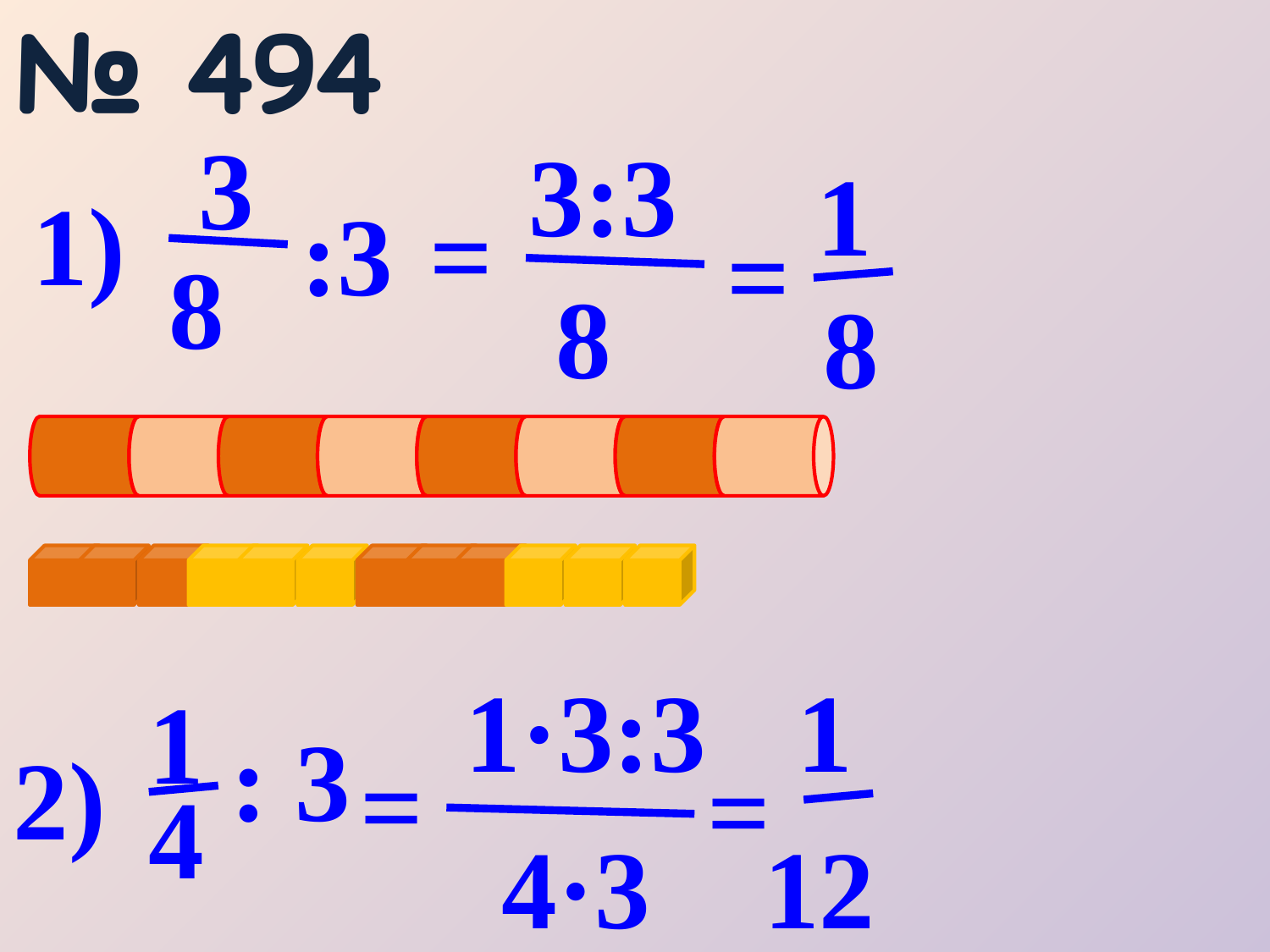

№ 494
3
3:3
1
1)
:3
=
=

8

8

8

1·3:3
1
1
: 3
2)
=
=
4

4·3
12